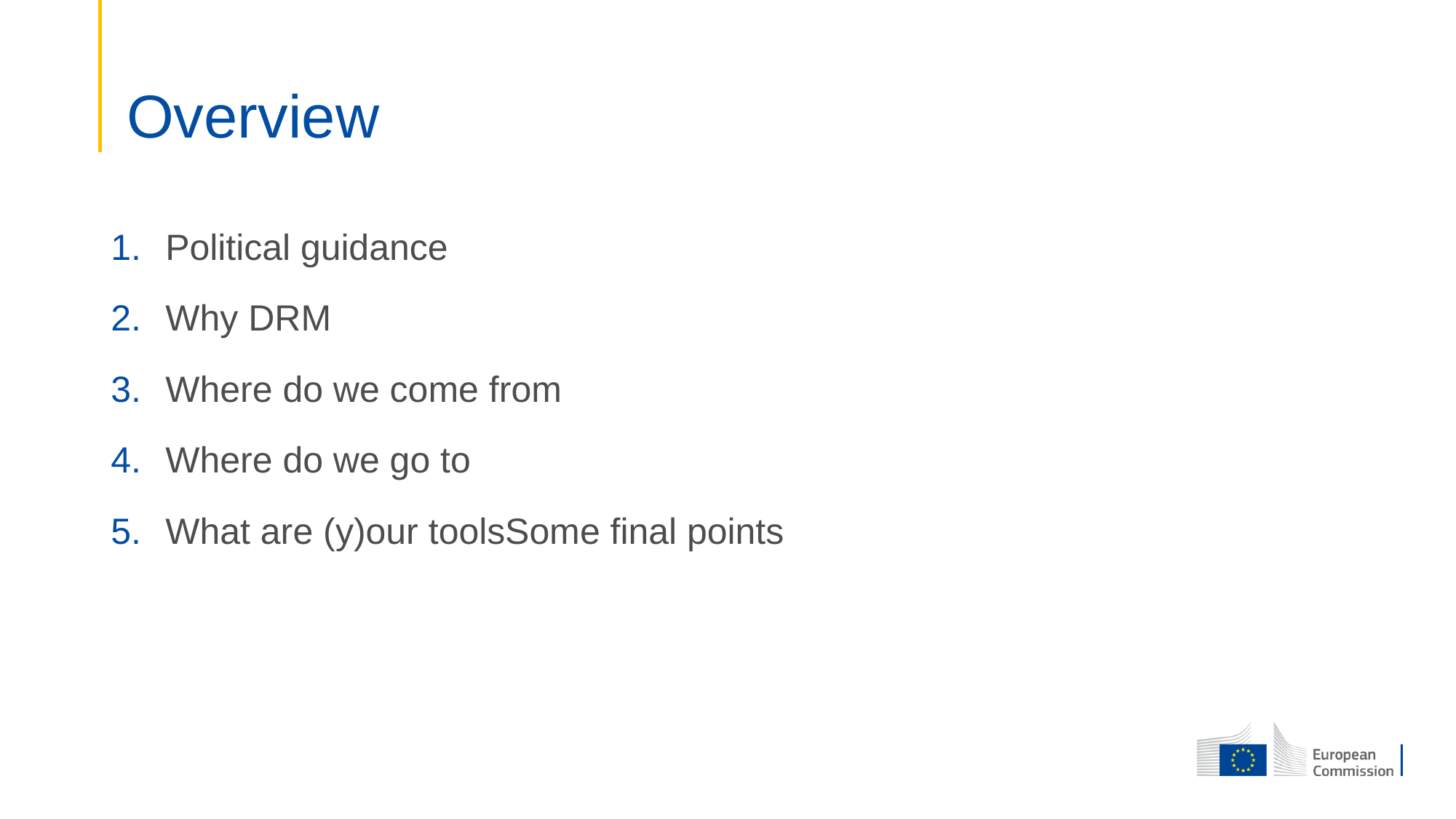

# Overview
Political guidance
Why DRM
Where do we come from
Where do we go to
What are (y)our toolsSome final points